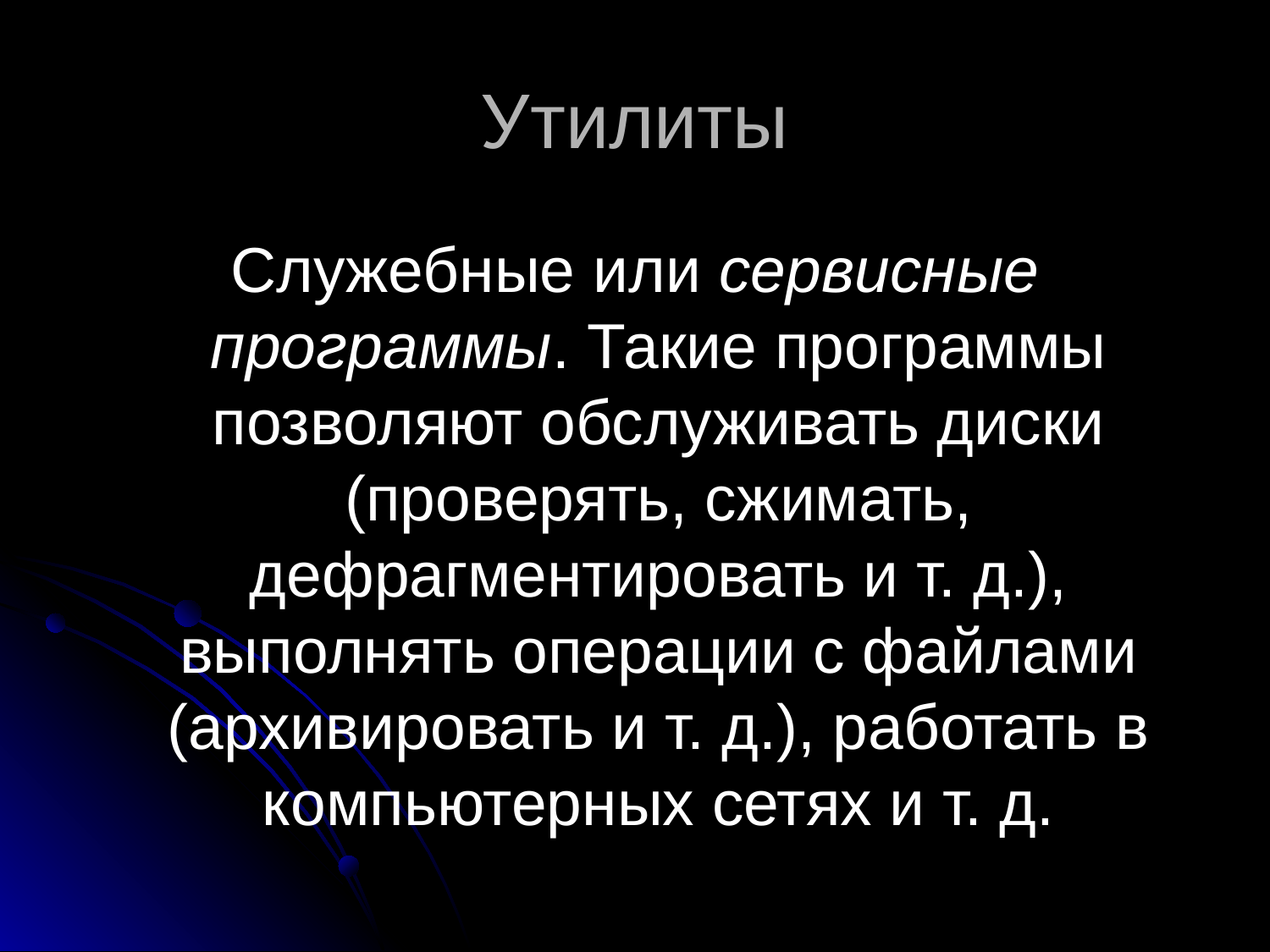

# Утилиты
Служебные или сервисные программы. Такие программы позволяют обслуживать диски (проверять, сжимать, дефрагментировать и т. д.), выполнять операции с файлами (архивировать и т. д.), работать в компьютерных сетях и т. д.